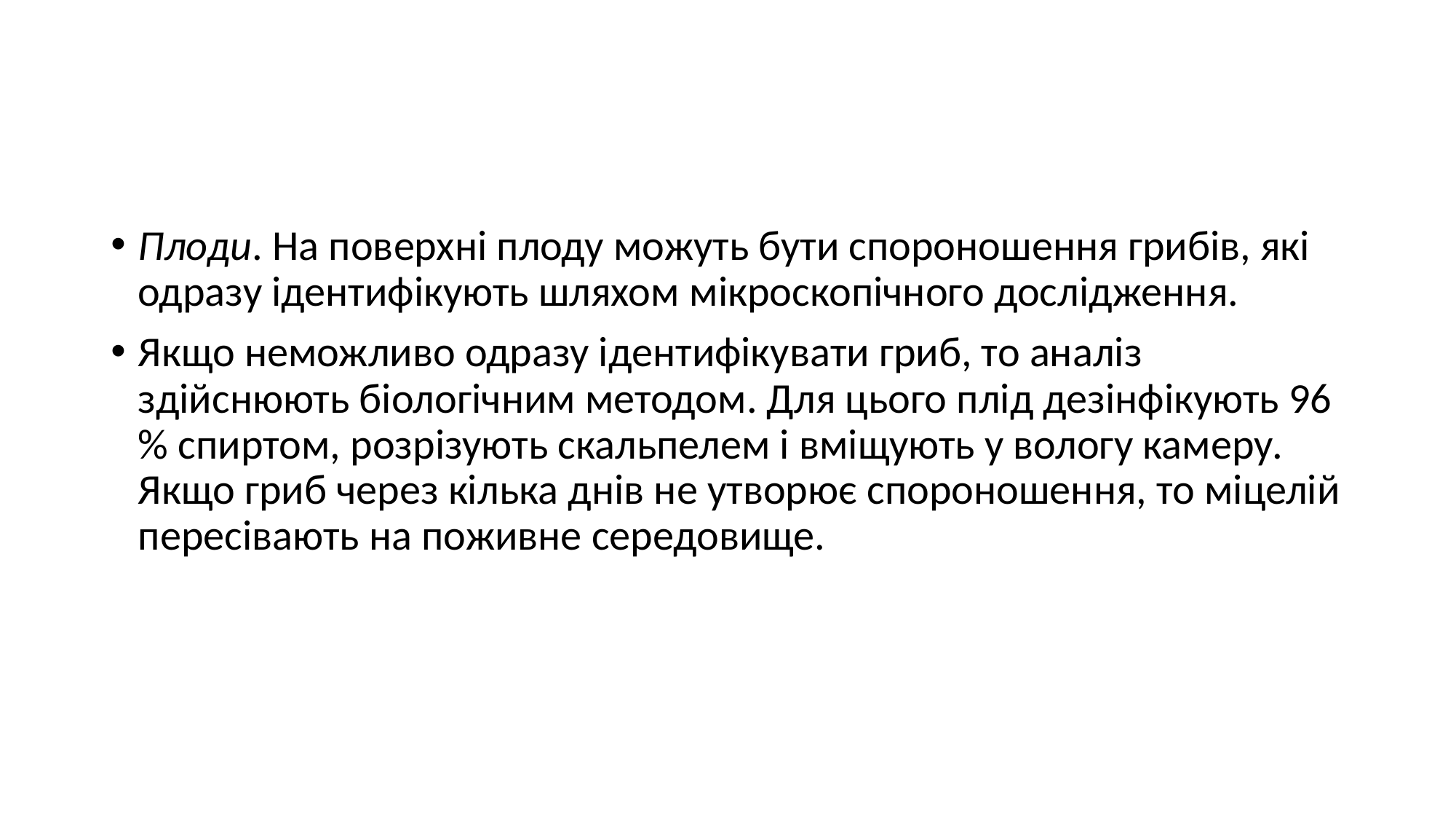

#
Плоди. На поверхні плоду можуть бути спороношення грибів, які одразу ідентифікують шляхом мікроскопічного дослідження.
Якщо неможливо одразу ідентифікувати гриб, то аналіз здійснюють біологічним методом. Для цього плід дезінфікують 96 % спиртом, розрізують скальпелем і вміщують у вологу камеру. Якщо гриб через кілька днів не утворює спороношення, то міцелій пересівають на поживне середовище.